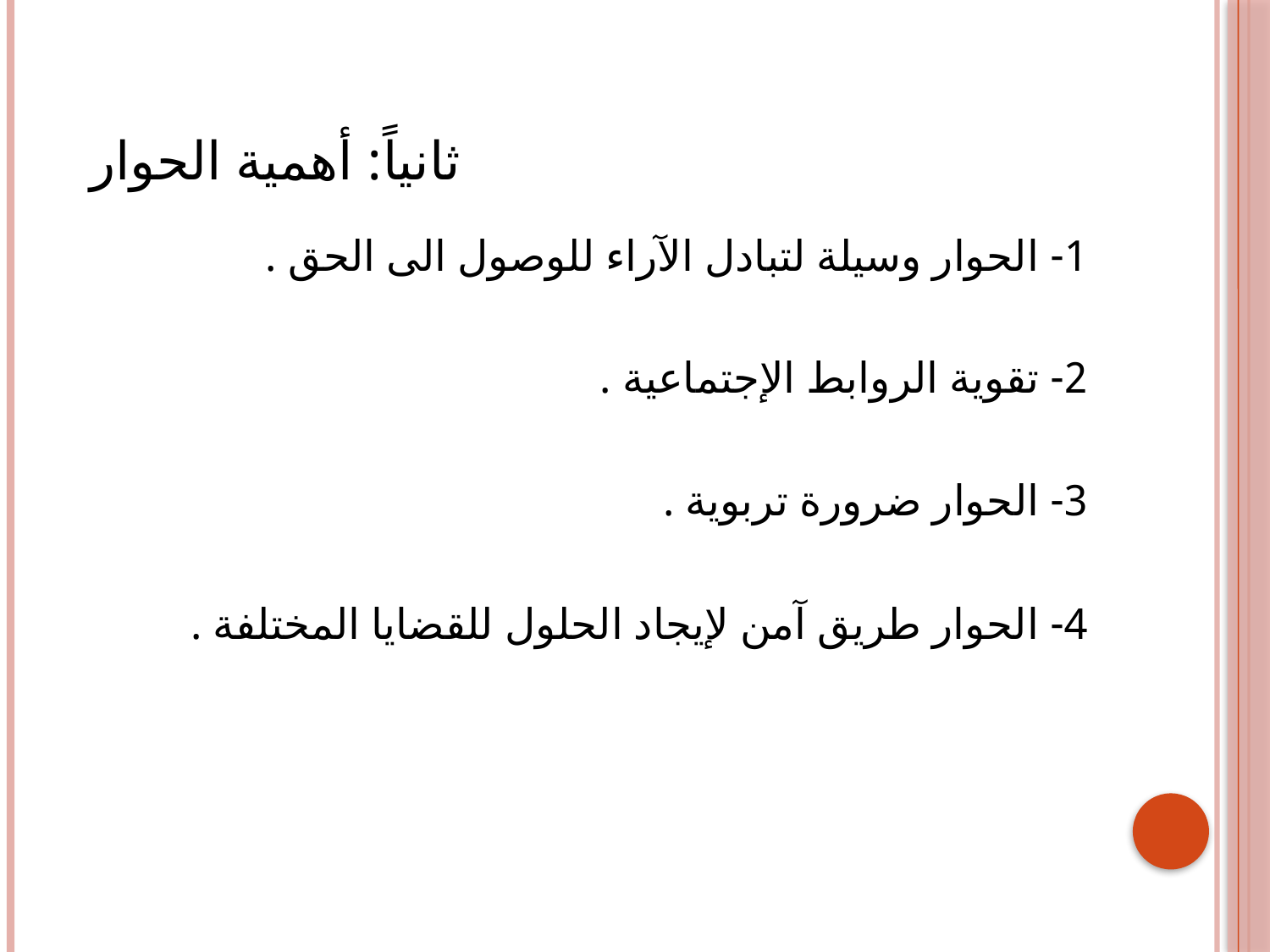

# ثانياً: أهمية الحوار
1- الحوار وسيلة لتبادل الآراء للوصول الى الحق .

2- تقوية الروابط الإجتماعية .

3- الحوار ضرورة تربوية .

4- الحوار طريق آمن لإيجاد الحلول للقضايا المختلفة .